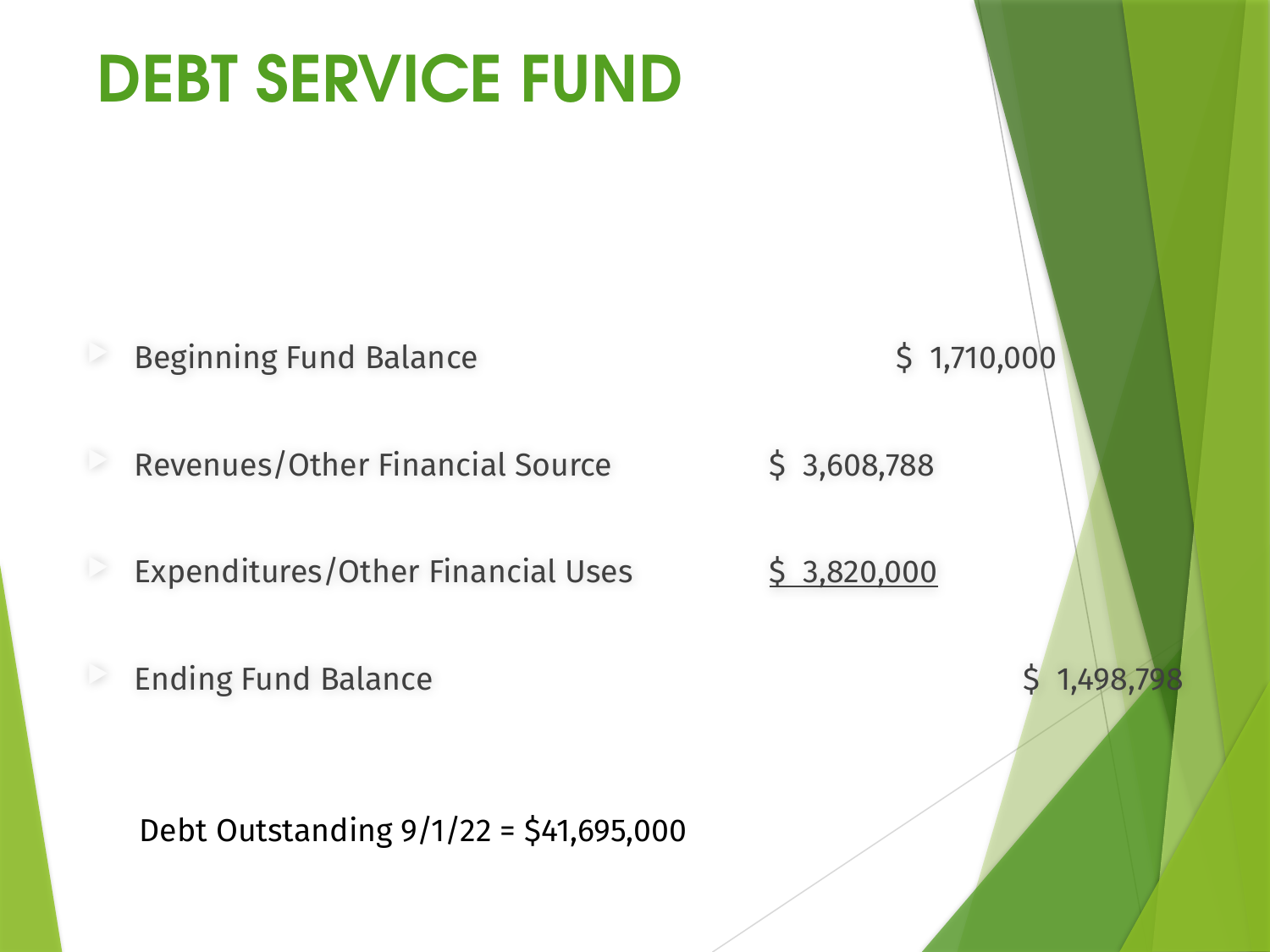

# DEBT SERVICE FUND

Beginning Fund Balance				$  1,710,000

Revenues/Other Financial Source		$  3,608,788

Expenditures/Other Financial Uses		$  3,820,000

Ending Fund Balance					$  1,498,798
Debt Outstanding 9/1/22 = $41,695,000